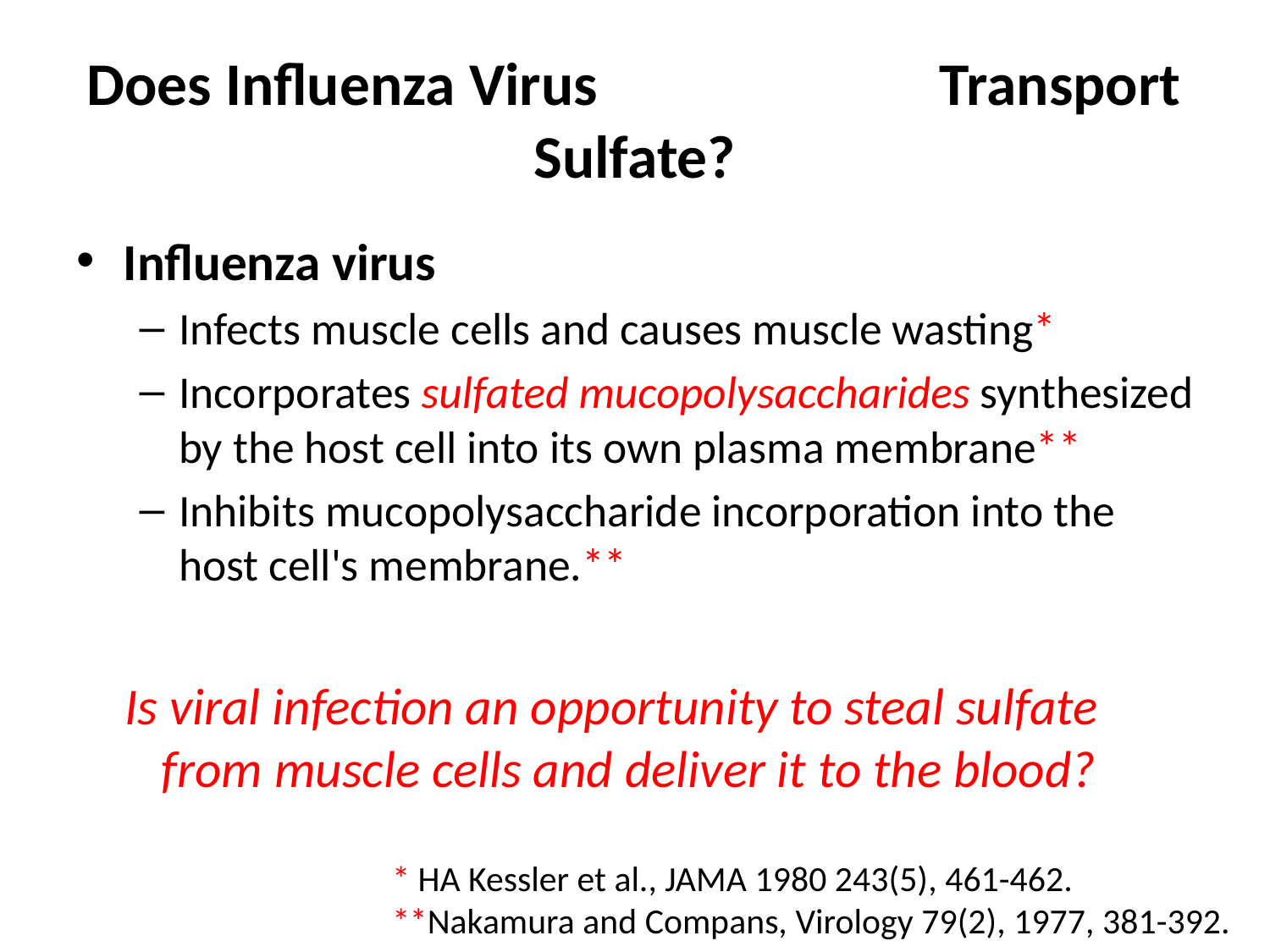

# Does Influenza Virus                         Transport Sulfate?
Influenza virus
Infects muscle cells and causes muscle wasting*
Incorporates sulfated mucopolysaccharides synthesized by the host cell into its own plasma membrane**
Inhibits mucopolysaccharide incorporation into the host cell's membrane.**

Is viral infection an opportunity to steal sulfate     from muscle cells and deliver it to the blood?
* HA Kessler et al., JAMA 1980 243(5), 461-462.
**Nakamura and Compans, Virology 79(2), 1977, 381-392.